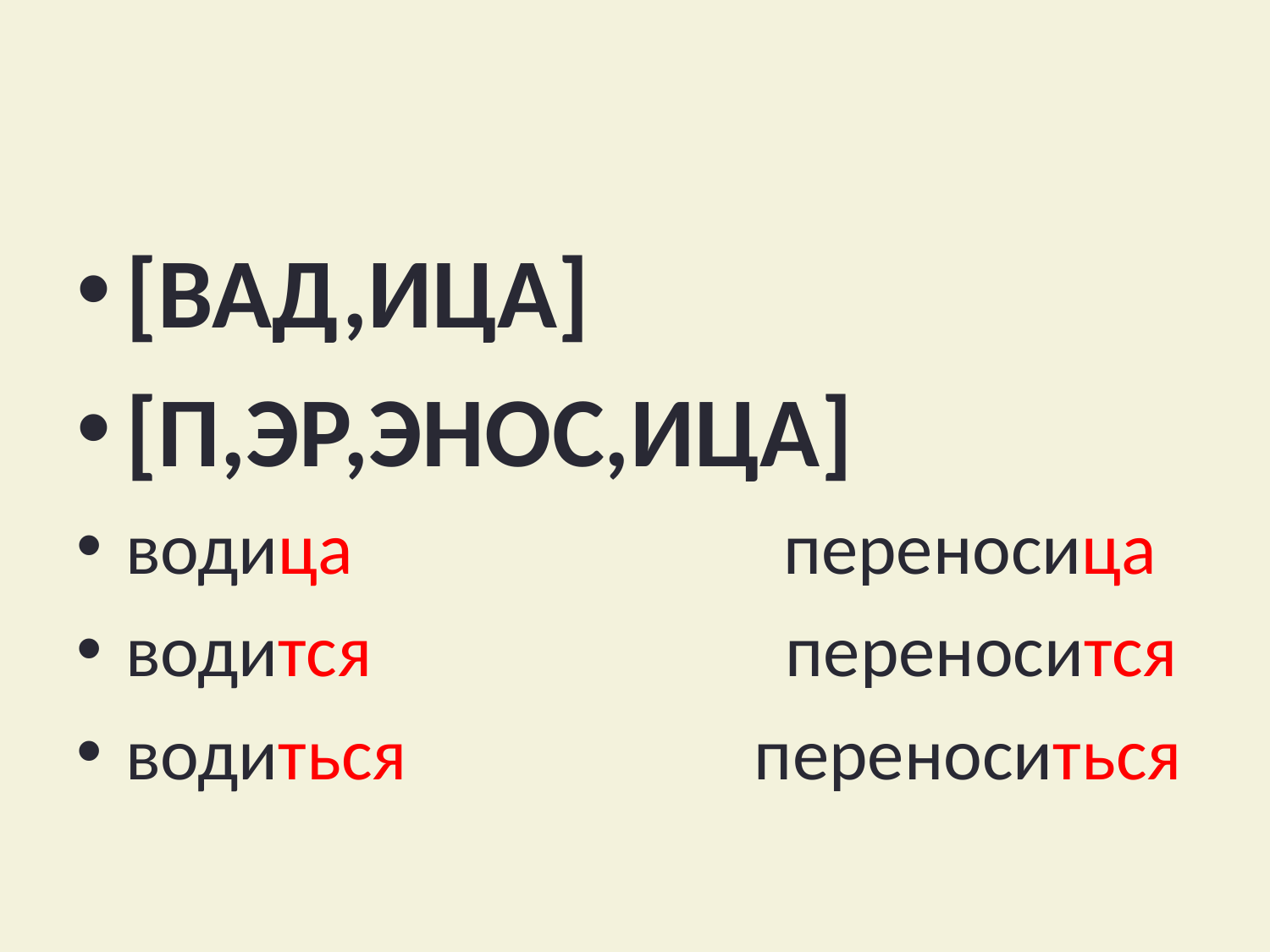

#
[ВАД,ИЦА]
[П,ЭР,ЭНОС,ИЦА]
водица                          переносица
водится                         переносится
водиться                     переноситься